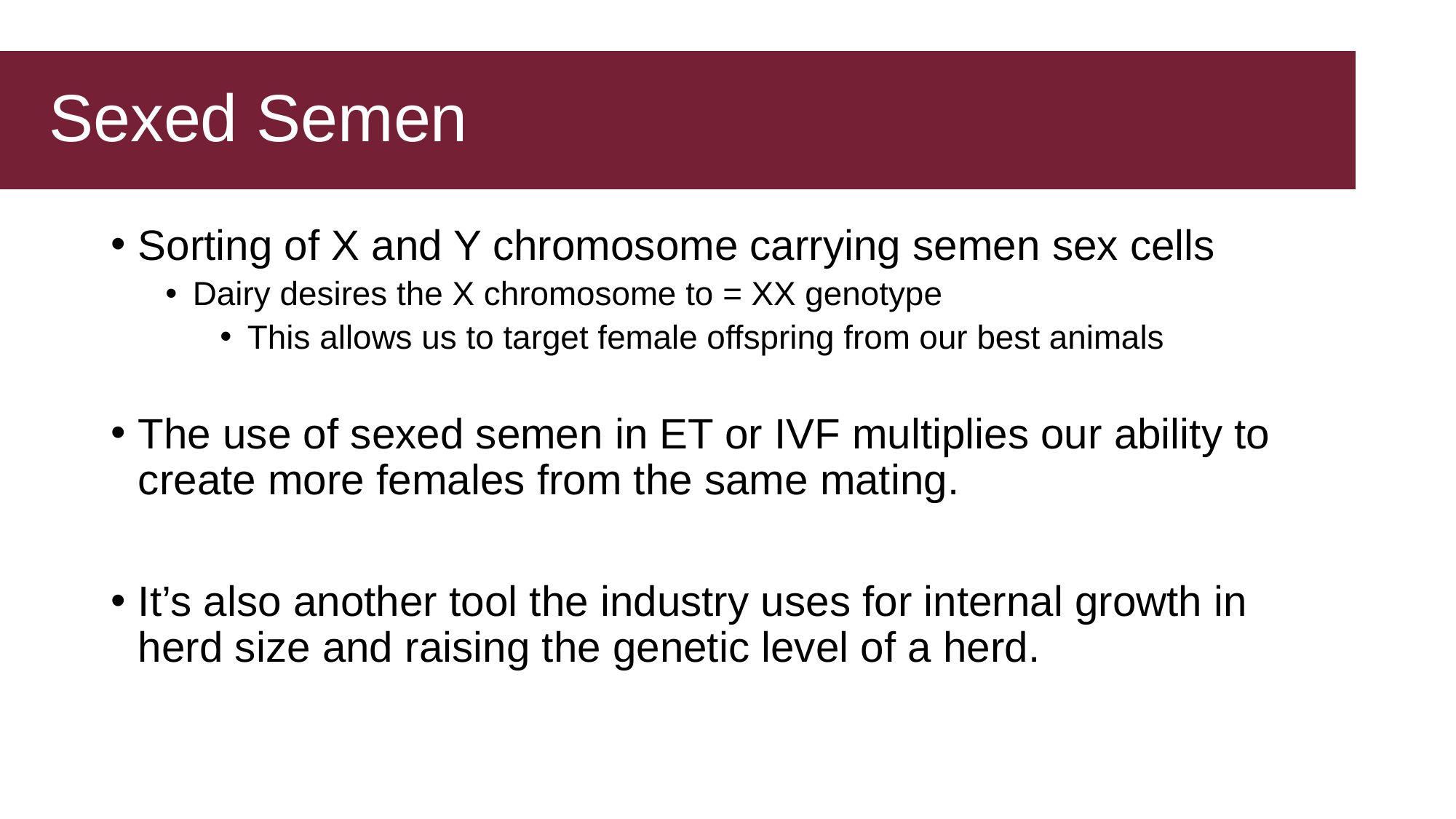

# Sexed Semen

Sorting of X and Y chromosome carrying semen sex cells
Dairy desires the X chromosome to = XX genotype
This allows us to target female offspring from our best animals

The use of sexed semen in ET or IVF multiplies our ability to create more females from the same mating.

It’s also another tool the industry uses for internal growth in herd size and raising the genetic level of a herd.